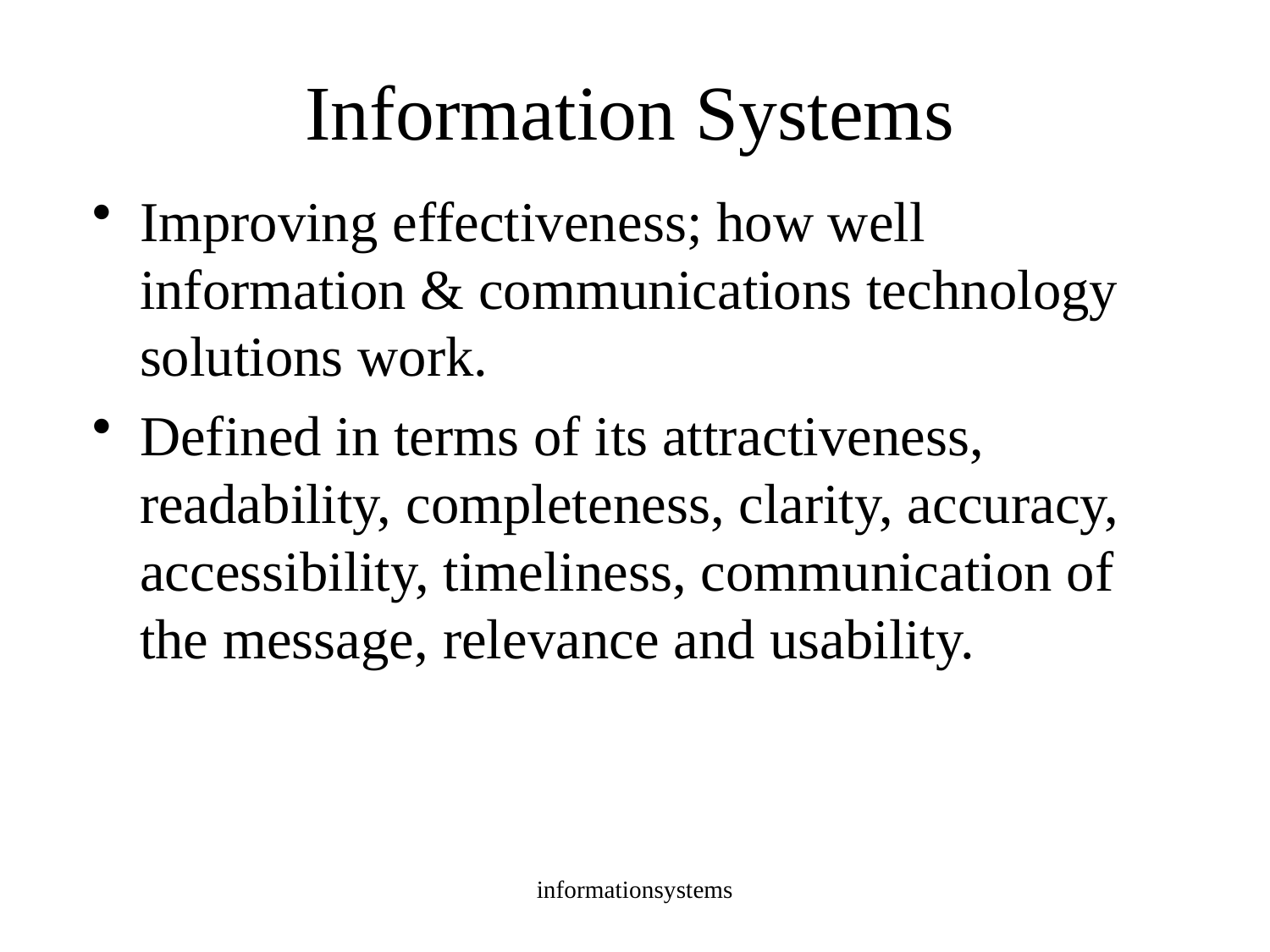

Information Systems
Improving effectiveness; how well information & communications technology solutions work.
Defined in terms of its attractiveness, readability, completeness, clarity, accuracy, accessibility, timeliness, communication of the message, relevance and usability.
informationsystems